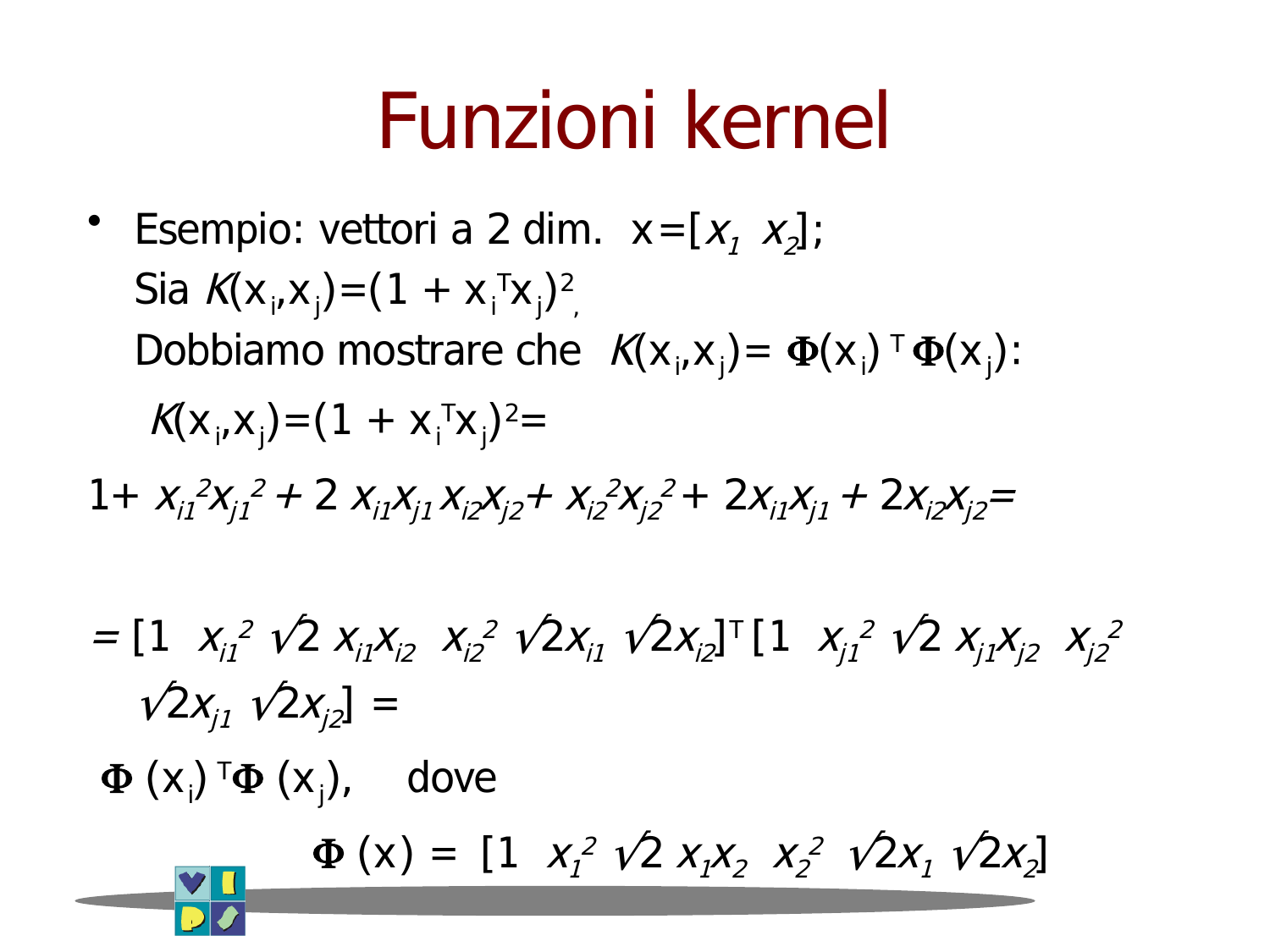

# Funzioni kernel
Esempio: vettori a 2 dim.  x=[x1   x2];
	Sia K(xi,xj)=(1 + xiTxj)2,
	Dobbiamo mostrare che  K(xi,xj)= Φ(xi) T Φ(xj):
	 K(xi,xj)=(1 + xiTxj)2=
1+ xi12xj12 + 2 xi1xj1 xi2xj2+ xi22xj22 + 2xi1xj1 + 2xi2xj2=

= [1  xi12  √2 xi1xi2   xi22  √2xi1  √2xi2]T [1  xj12  √2 xj1xj2   xj22  √2xj1  √2xj2] =
 Φ (xi) TΦ (xj),    dove
                  Φ (x) =  [1  x12  √2 x1x2   x22   √2x1  √2x2]